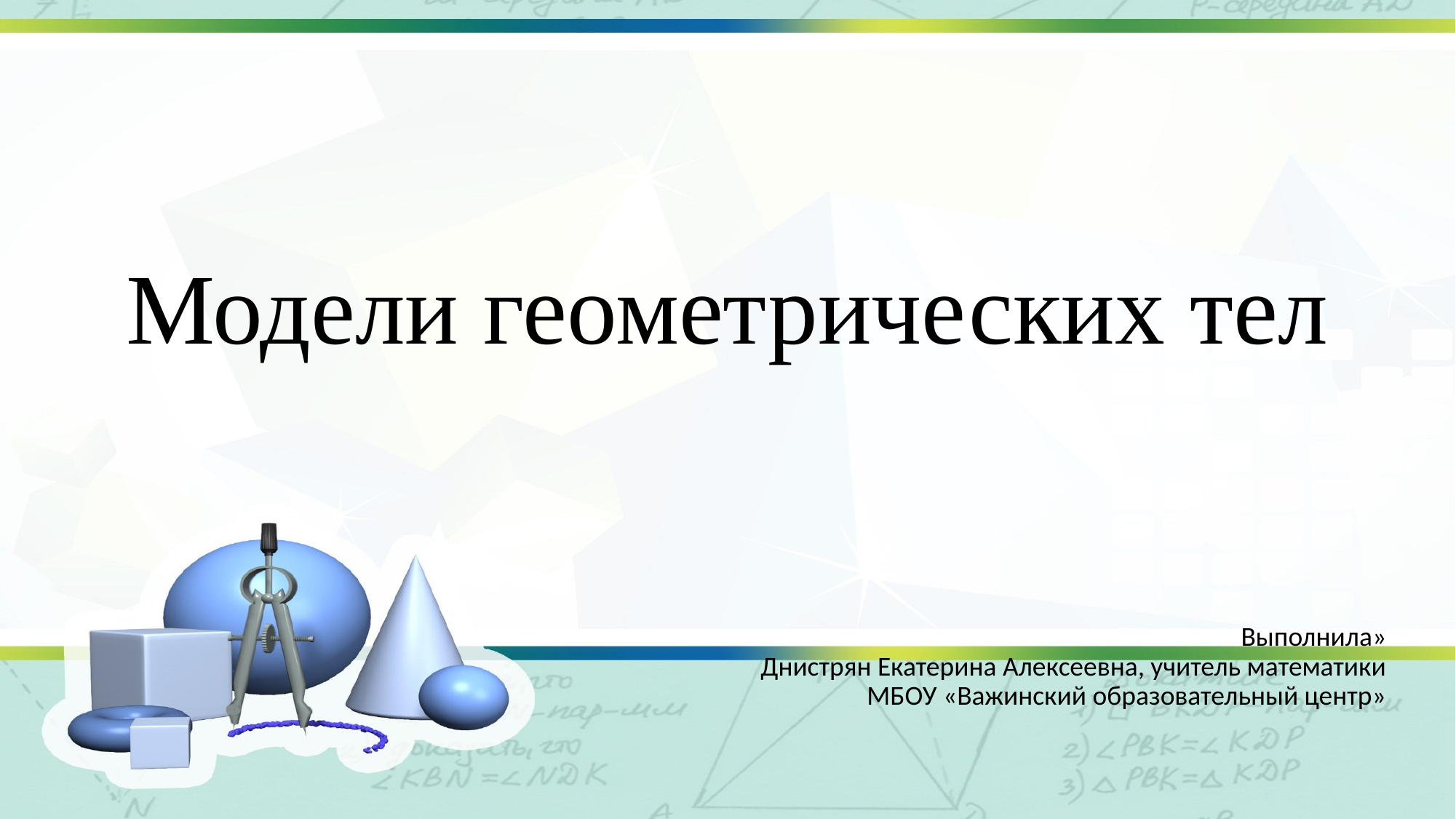

Модели геометрических тел
# Выполнила» Днистрян Екатерина Алексеевна, учитель математики МБОУ «Важинский образовательный центр»